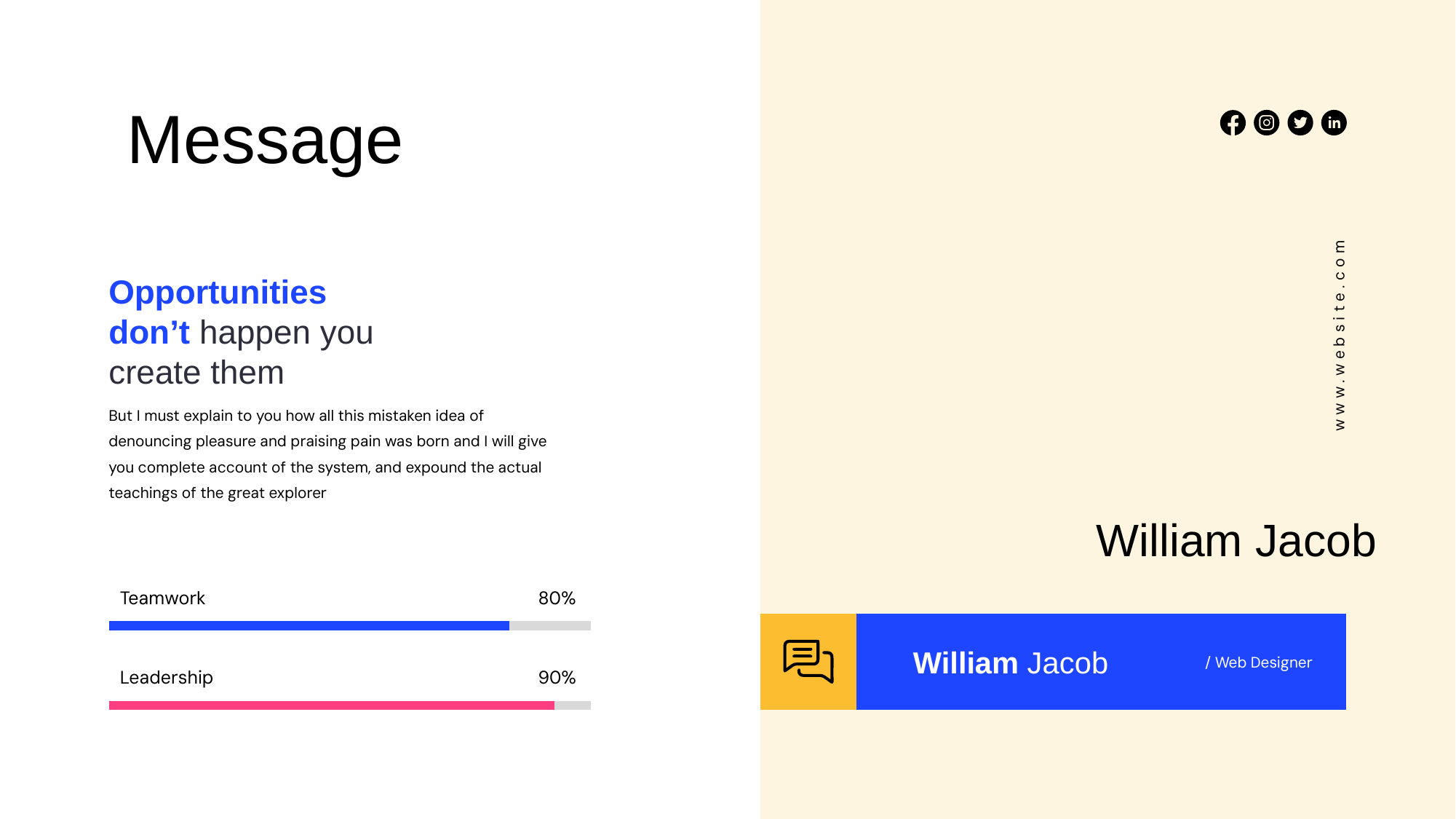

Message

Opportunities
don’t happen you create them
www.website.com
But I must explain to you how all this mistaken idea of denouncing pleasure and praising pain was born and I will give you complete account of the system, and expound the actual teachings of the great explorer
William Jacob
Teamwork
80%

William Jacob

/ Web Designer
Leadership
90%